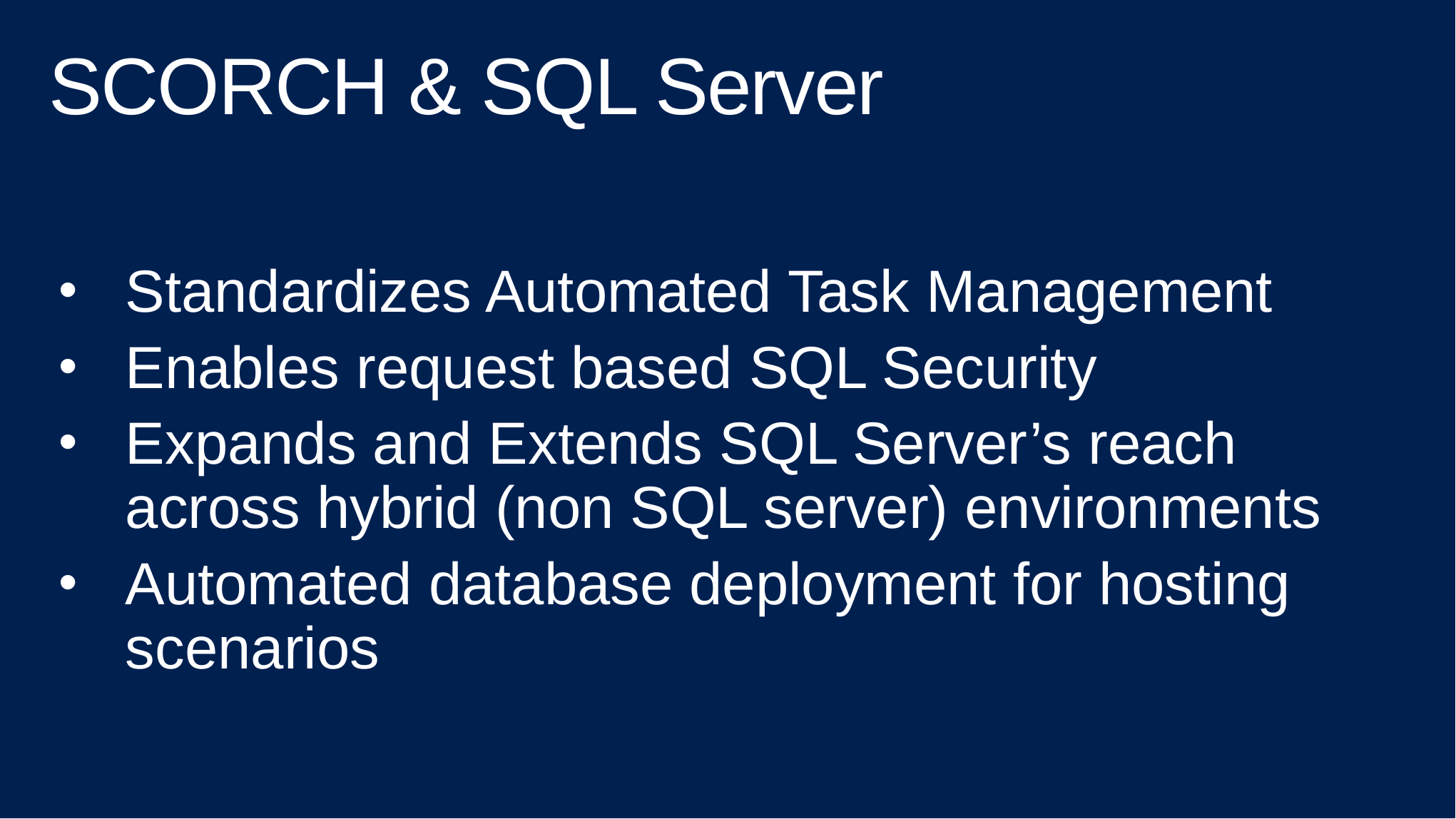

# SCORCH & SQL Server
Standardizes Automated Task Management
Enables request based SQL Security
Expands and Extends SQL Server’s reach across hybrid (non SQL server) environments
Automated database deployment for hosting scenarios